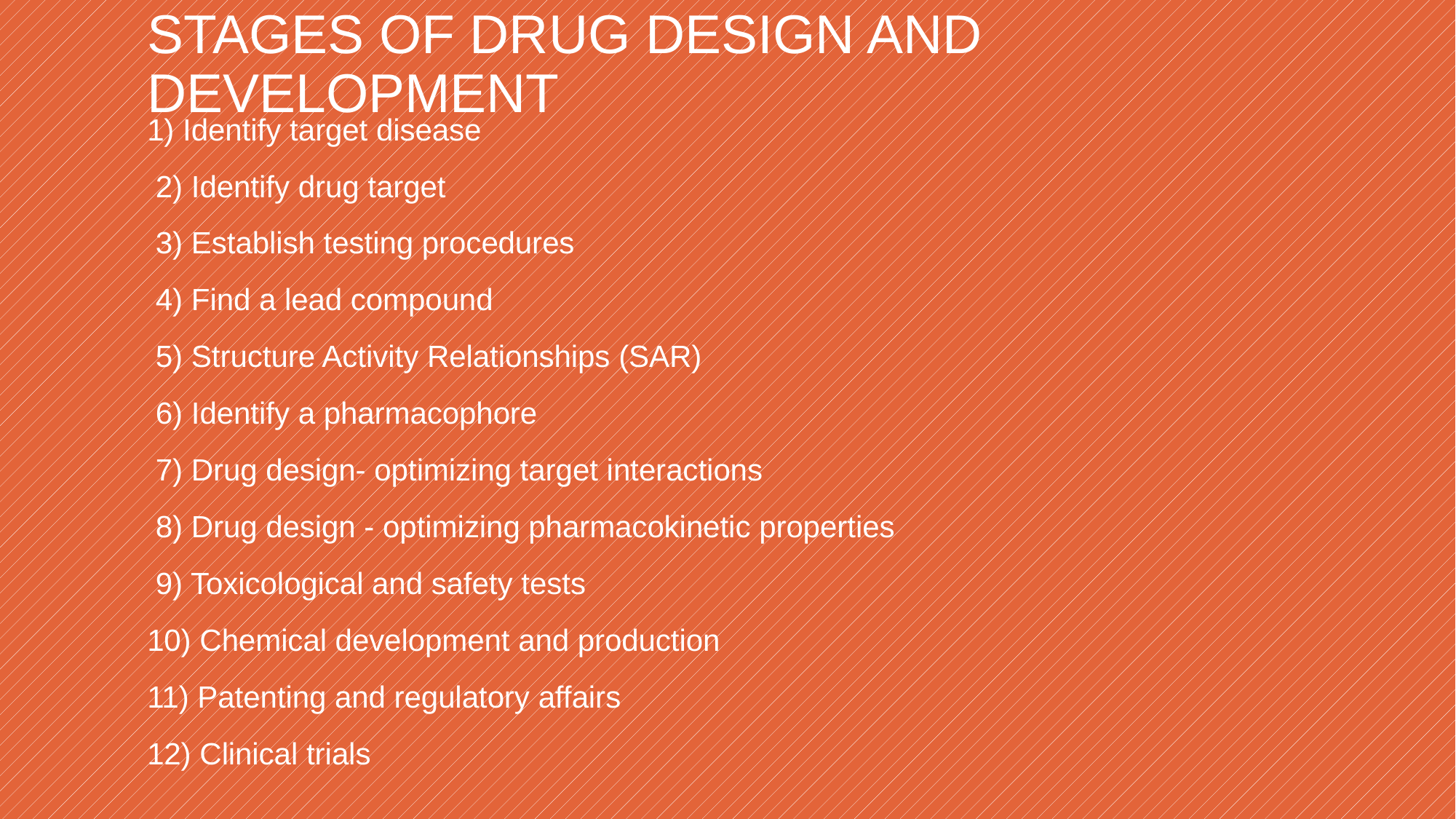

# Stages of drug design and development
1) Identify target disease
 2) Identify drug target
 3) Establish testing procedures
 4) Find a lead compound
 5) Structure Activity Relationships (SAR)
 6) Identify a pharmacophore
 7) Drug design- optimizing target interactions
 8) Drug design - optimizing pharmacokinetic properties
 9) Toxicological and safety tests
10) Chemical development and production
11) Patenting and regulatory affairs
12) Clinical trials